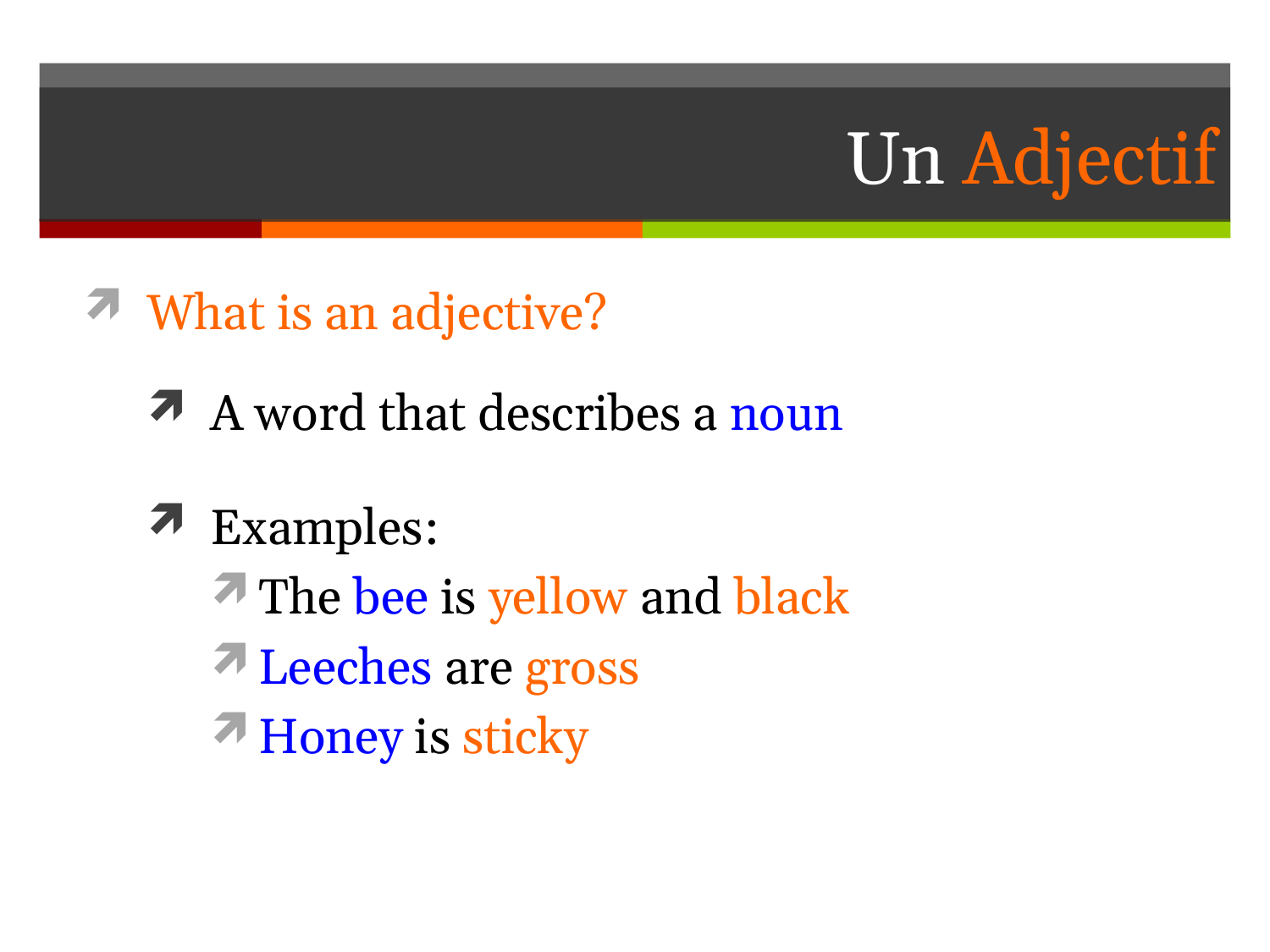

# Un Adjectif
What is an adjective?
A word that describes a noun

Examples:
The bee is yellow and black
Leeches are gross
Honey is sticky